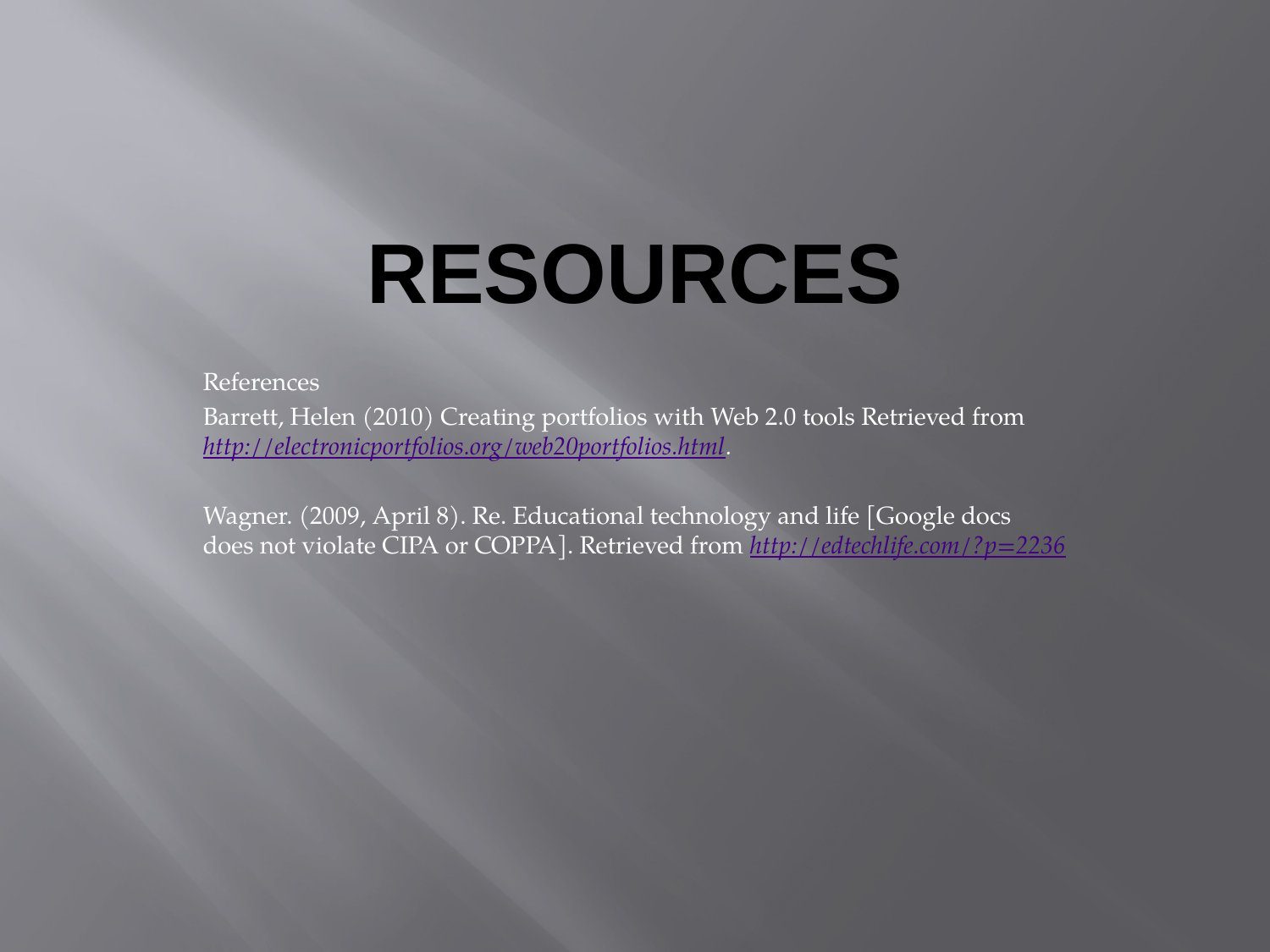

# Resources
References
Barrett, Helen (2010) Creating portfolios with Web 2.0 tools Retrieved from http://electronicportfolios.org/web20portfolios.html.

Wagner. (2009, April 8). Re. Educational technology and life [Google docs does not violate CIPA or COPPA]. Retrieved from http://edtechlife.com/?p=2236